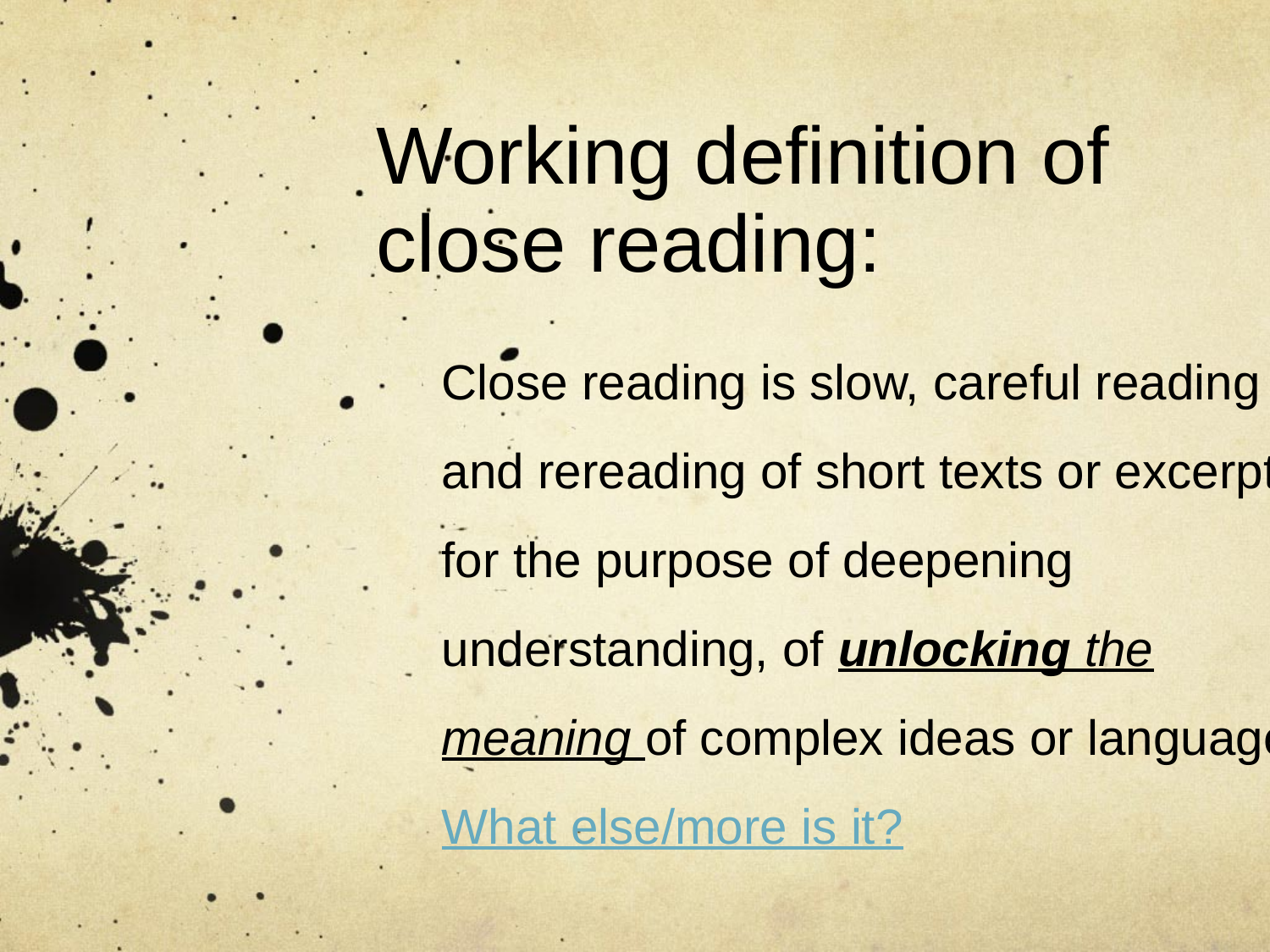

# Working definition of close reading:
Close reading is slow, careful reading and rereading of short texts or excerpts for the purpose of deepening understanding, of unlocking the meaning of complex ideas or language.
What else/more is it?